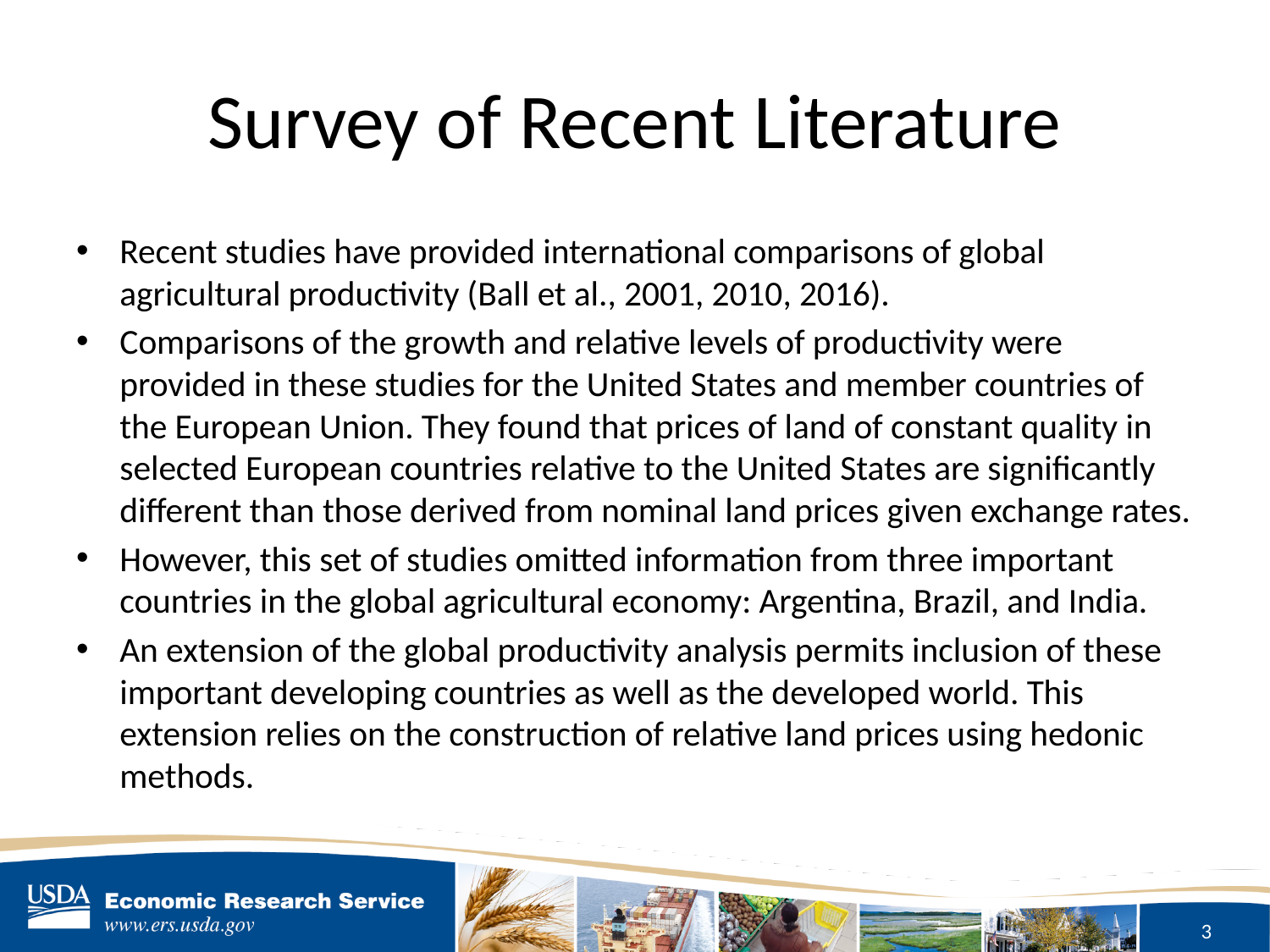

# Survey of Recent Literature
Recent studies have provided international comparisons of global agricultural productivity (Ball et al., 2001, 2010, 2016).
Comparisons of the growth and relative levels of productivity were provided in these studies for the United States and member countries of the European Union. They found that prices of land of constant quality in selected European countries relative to the United States are significantly different than those derived from nominal land prices given exchange rates.
However, this set of studies omitted information from three important countries in the global agricultural economy: Argentina, Brazil, and India.
An extension of the global productivity analysis permits inclusion of these important developing countries as well as the developed world. This extension relies on the construction of relative land prices using hedonic methods.